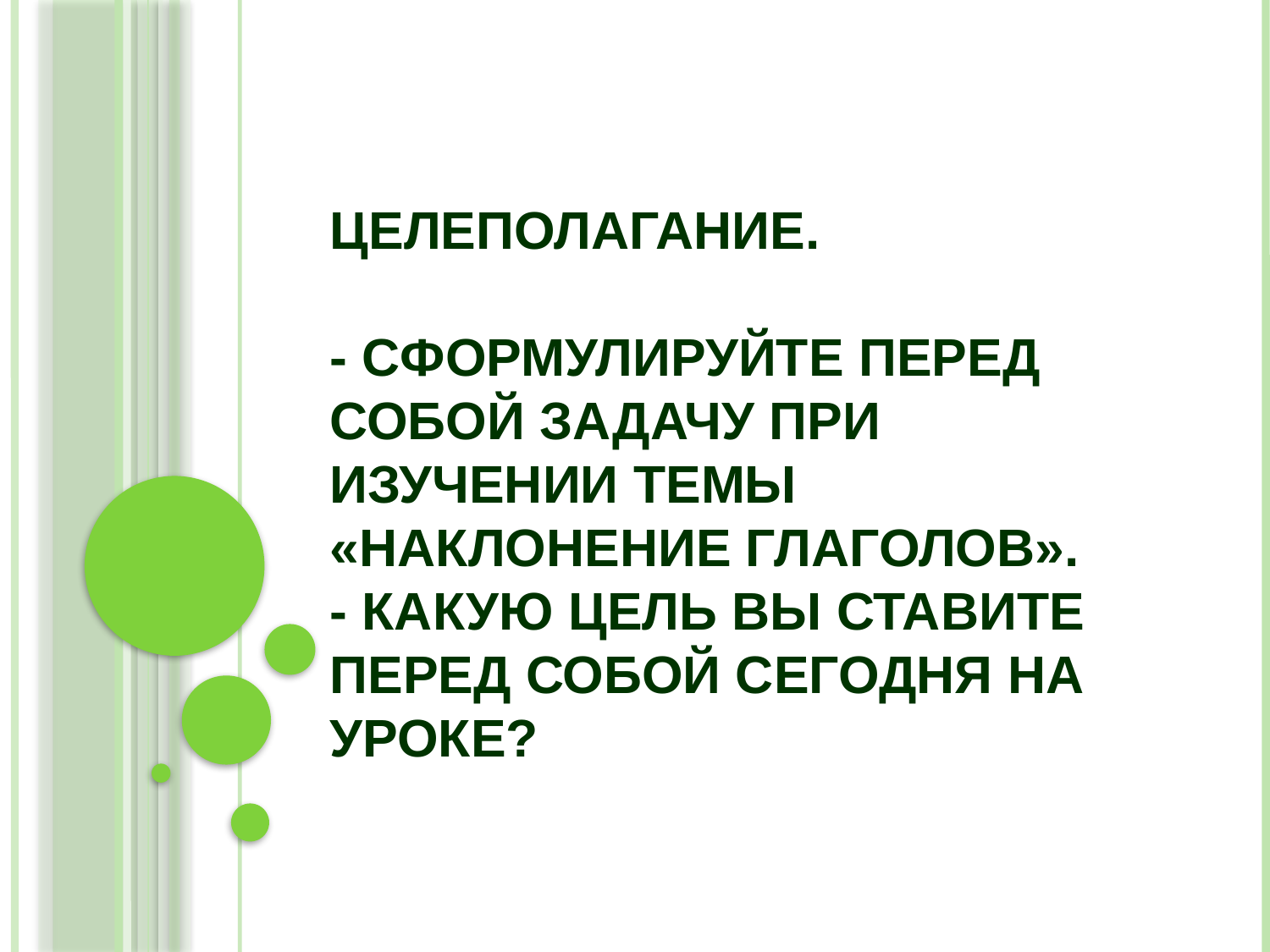

# Целеполагание. - Сформулируйте перед собой задачу при изучении темы «Наклонение глаголов». - Какую цель вы ставите перед собой сегодня на уроке?